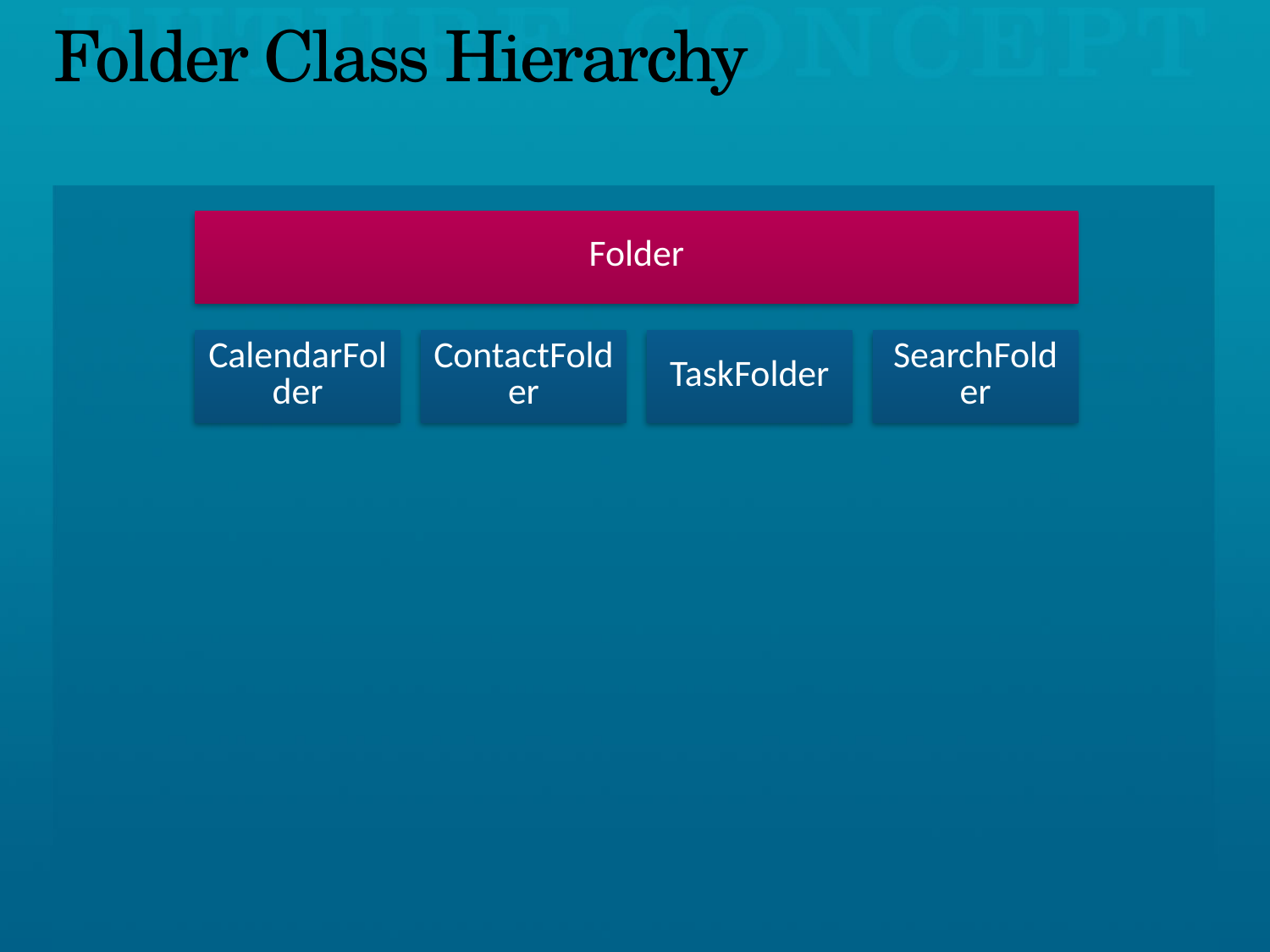

# Folder Class Hierarchy

Folder
CalendarFolder
ContactFolder
TaskFolder
SearchFolder